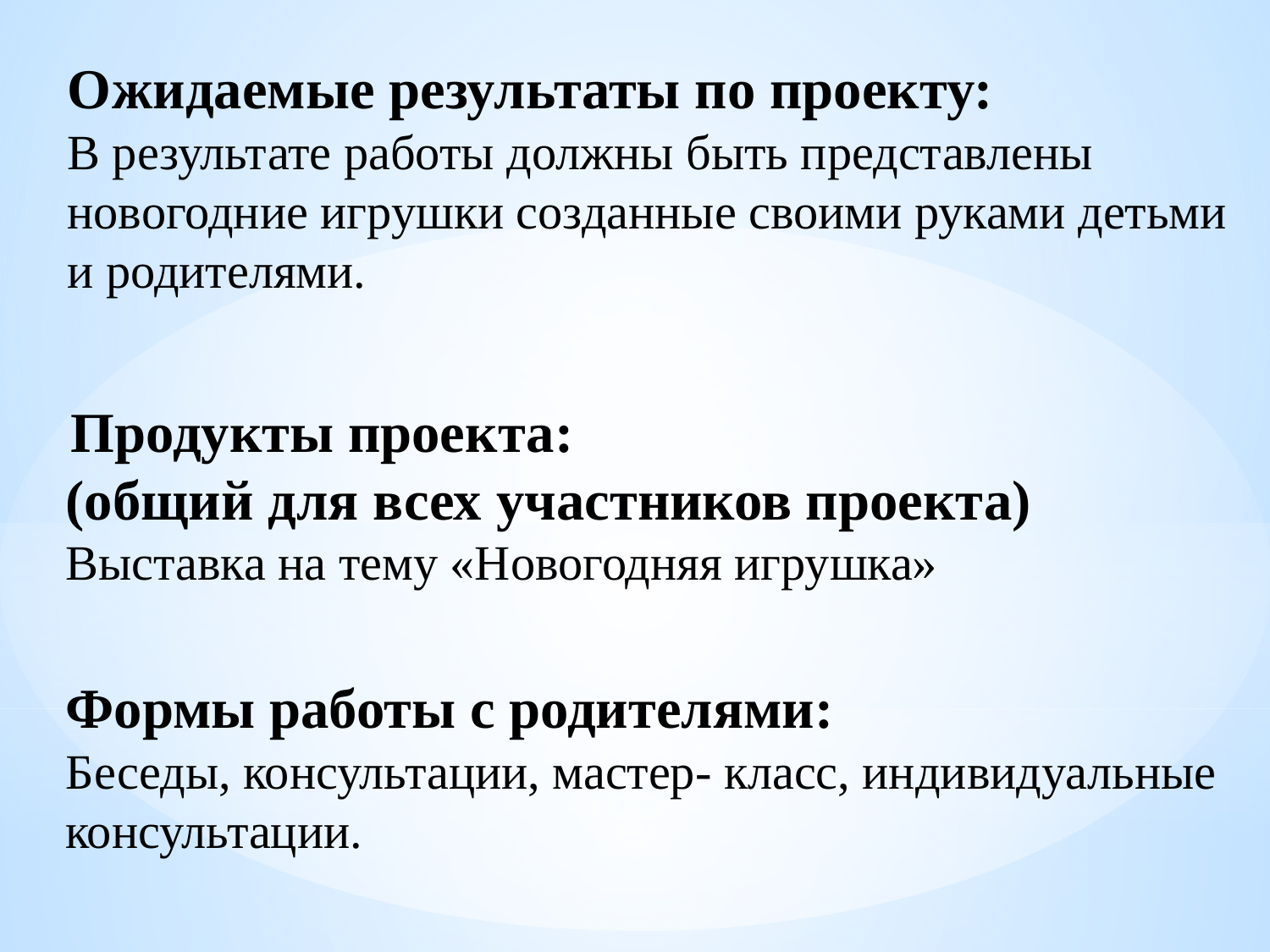

Ожидаемые результаты по проекту:
В результате работы должны быть представлены новогодние игрушки созданные своими руками детьми и родителями.
Продукты проекта:
(общий для всех участников проекта)
Выставка на тему «Новогодняя игрушка»
Формы работы с родителями:
Беседы, консультации, мастер- класс, индивидуальные консультации.